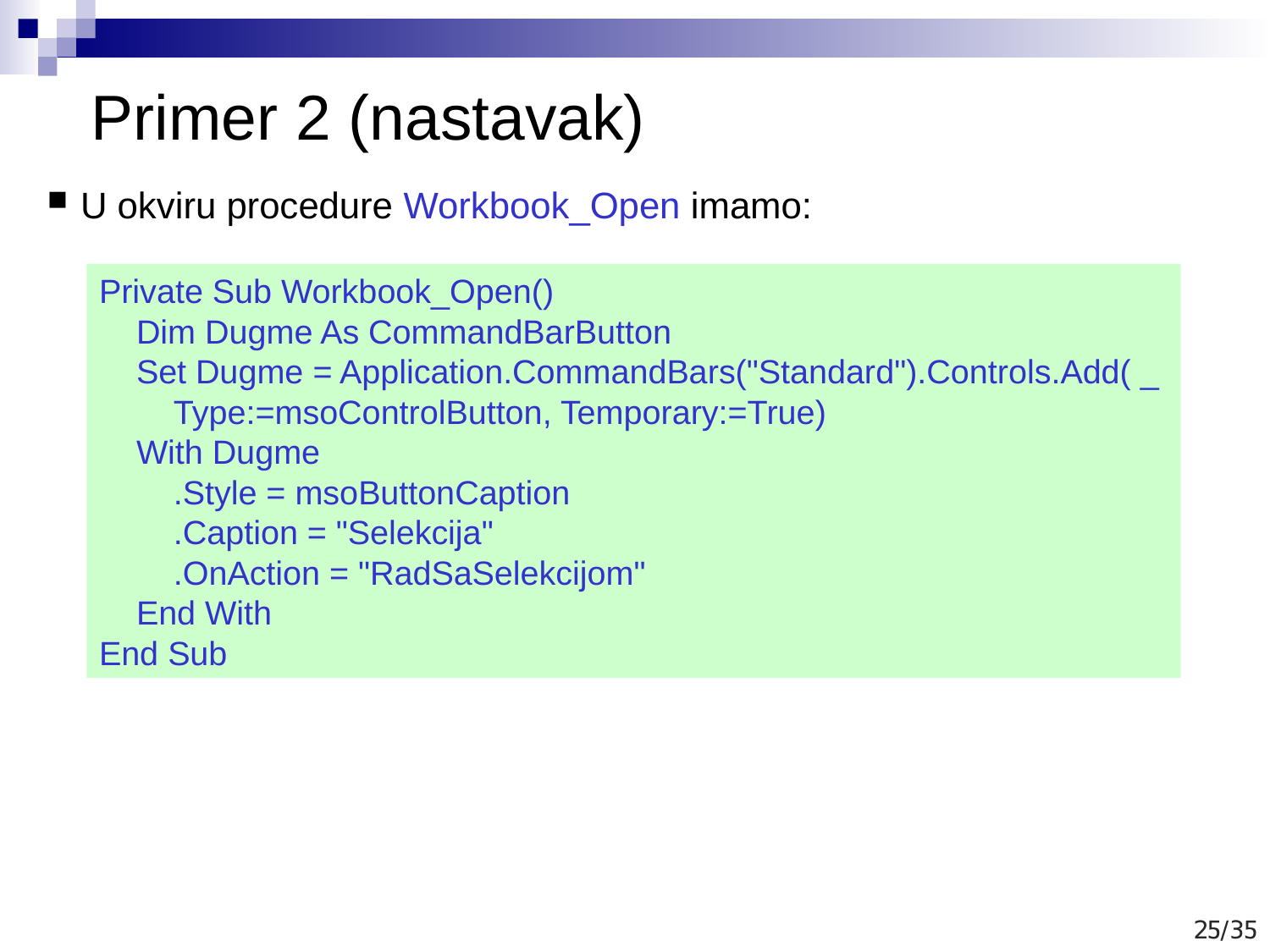

Primer 2 (nastavak)
U okviru procedure Workbook_Open imamo:
Private Sub Workbook_Open()
    Dim Dugme As CommandBarButton
    Set Dugme = Application.CommandBars("Standard").Controls.Add( _
        Type:=msoControlButton, Temporary:=True)
    With Dugme
        .Style = msoButtonCaption
        .Caption = "Selekcija"
        .OnAction = "RadSaSelekcijom"
    End With
End Sub
25/35